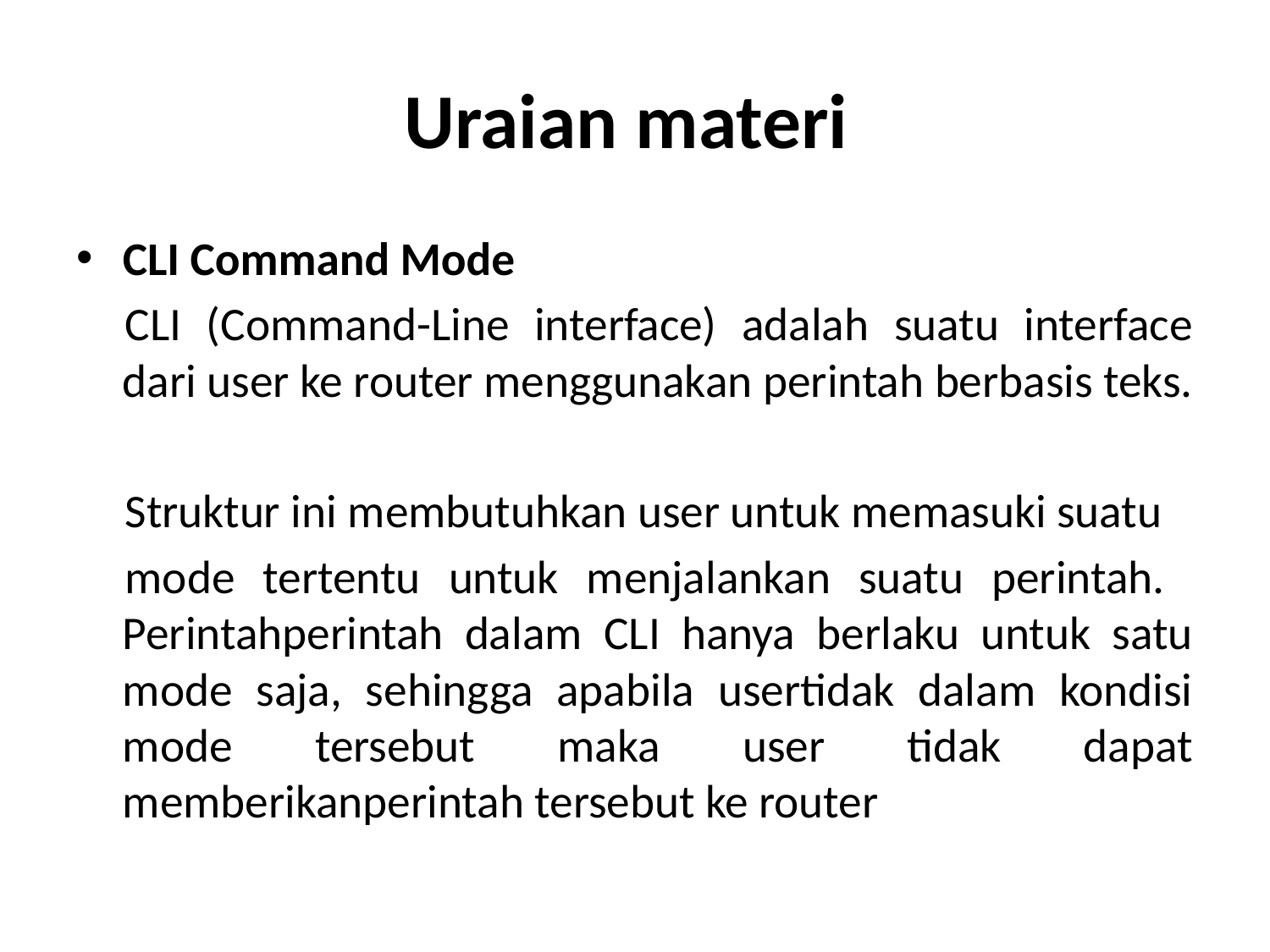

# Uraian materi
CLI Command Mode
CLI (Command-Line interface) adalah suatu interface dari user ke router menggunakan perintah berbasis teks.

Struktur ini membutuhkan user untuk memasuki suatu
mode tertentu untuk menjalankan suatu perintah.  Perintahperintah dalam CLI hanya berlaku untuk satu mode saja, sehingga apabila usertidak dalam kondisi mode tersebut maka user tidak dapat memberikanperintah tersebut ke router